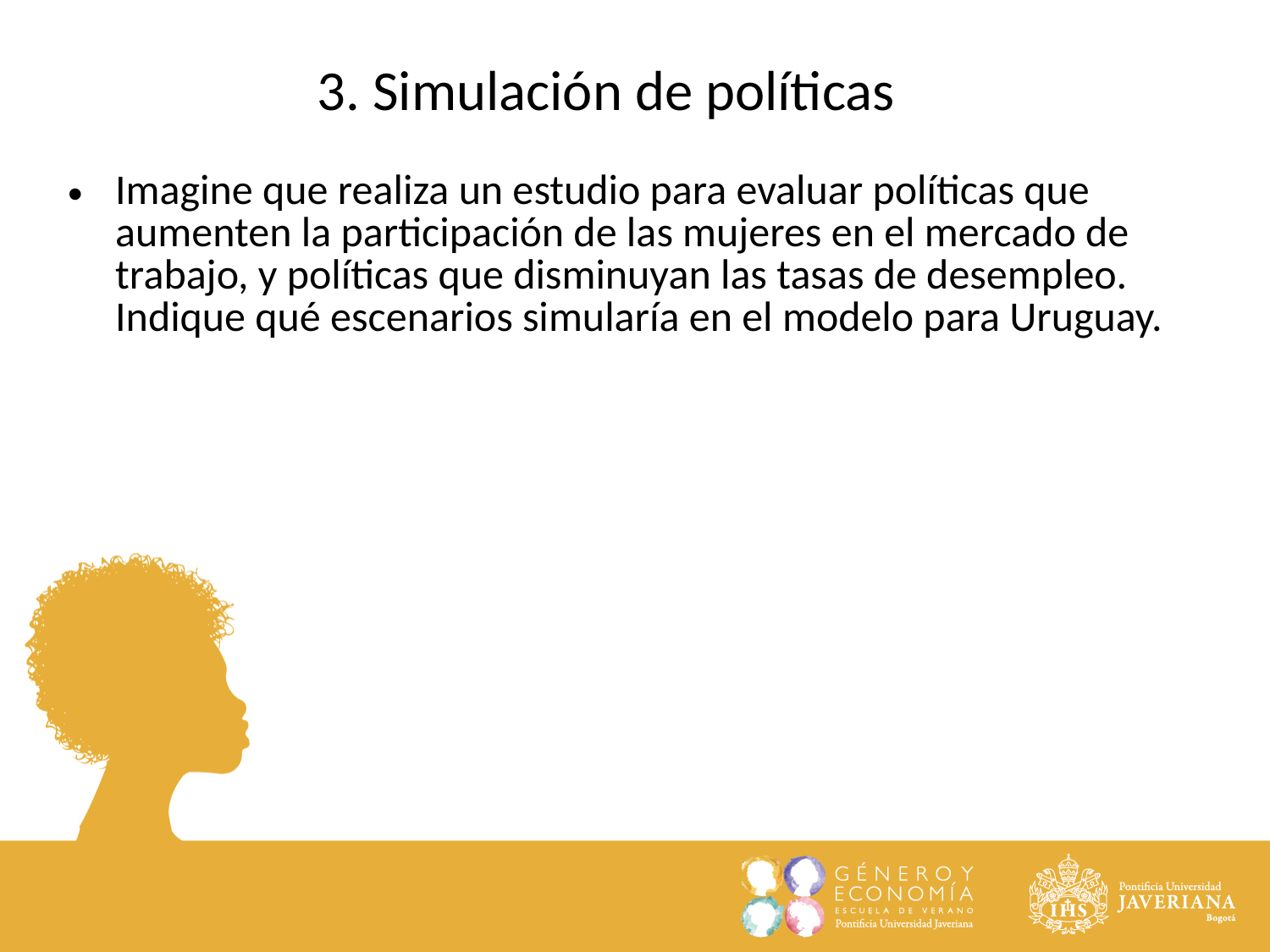

3. Simulación de políticas
Imagine que realiza un estudio para evaluar políticas que aumenten la participación de las mujeres en el mercado de trabajo, y políticas que disminuyan las tasas de desempleo. Indique qué escenarios simularía en el modelo para Uruguay.